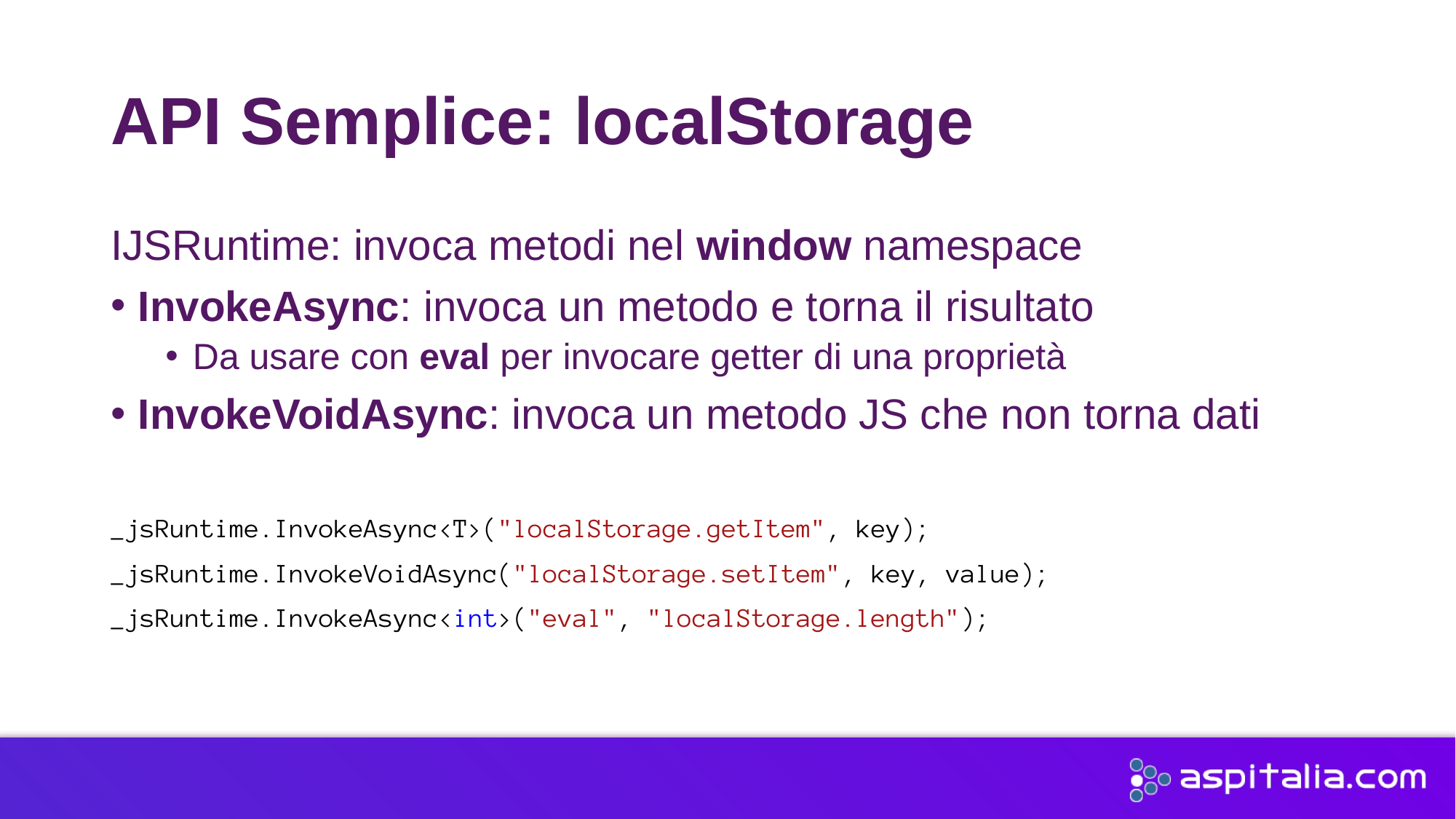

# API Semplice: localStorage
IJSRuntime: invoca metodi nel window namespace
InvokeAsync: invoca un metodo e torna il risultato
Da usare con eval per invocare getter di una proprietà
InvokeVoidAsync: invoca un metodo JS che non torna dati

_jsRuntime.InvokeAsync<T>("localStorage.getItem", key);
_jsRuntime.InvokeVoidAsync("localStorage.setItem", key, value);
_jsRuntime.InvokeAsync<int>("eval", "localStorage.length");